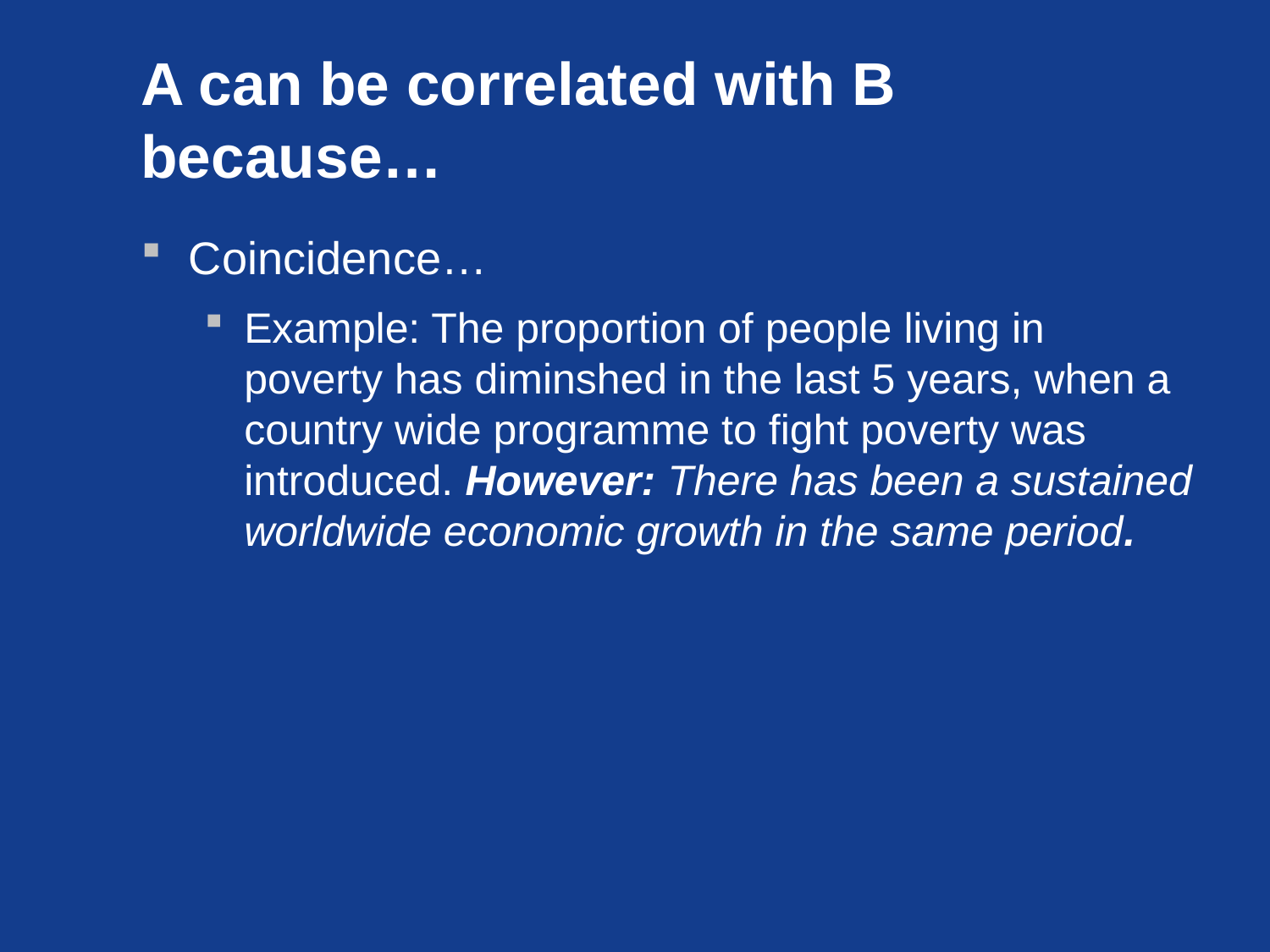

# A can be correlated with B because…
Coincidence…
Example: The proportion of people living in poverty has diminshed in the last 5 years, when a country wide programme to fight poverty was introduced. However: There has been a sustained worldwide economic growth in the same period.